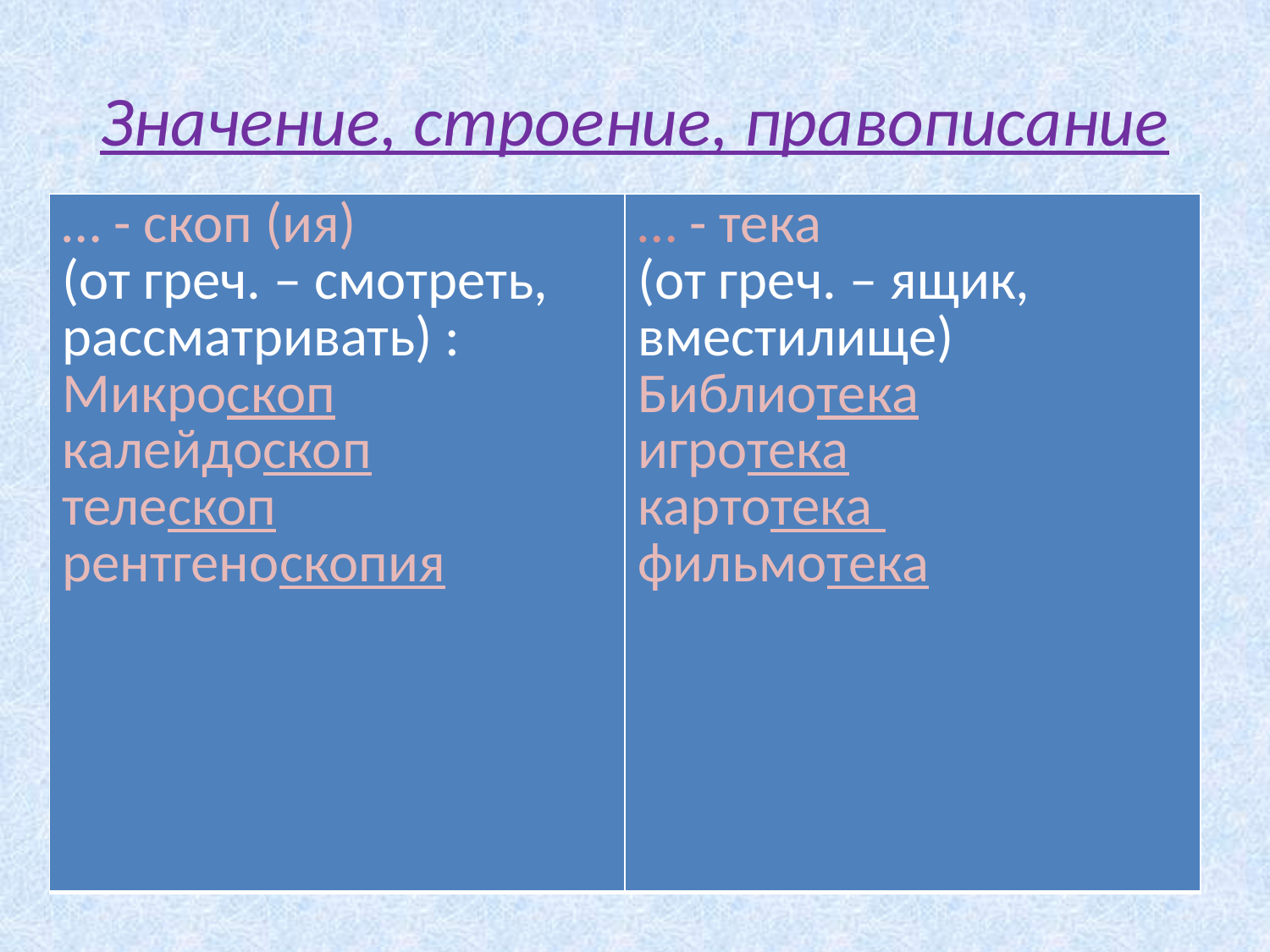

# Значение, строение, правописание
| … - скоп (ия) (от греч. – смотреть, рассматривать) : Микроскоп калейдоскоп телескоп рентгеноскопия | … - тека (от греч. – ящик, вместилище) Библиотека игротека картотека фильмотека |
| --- | --- |